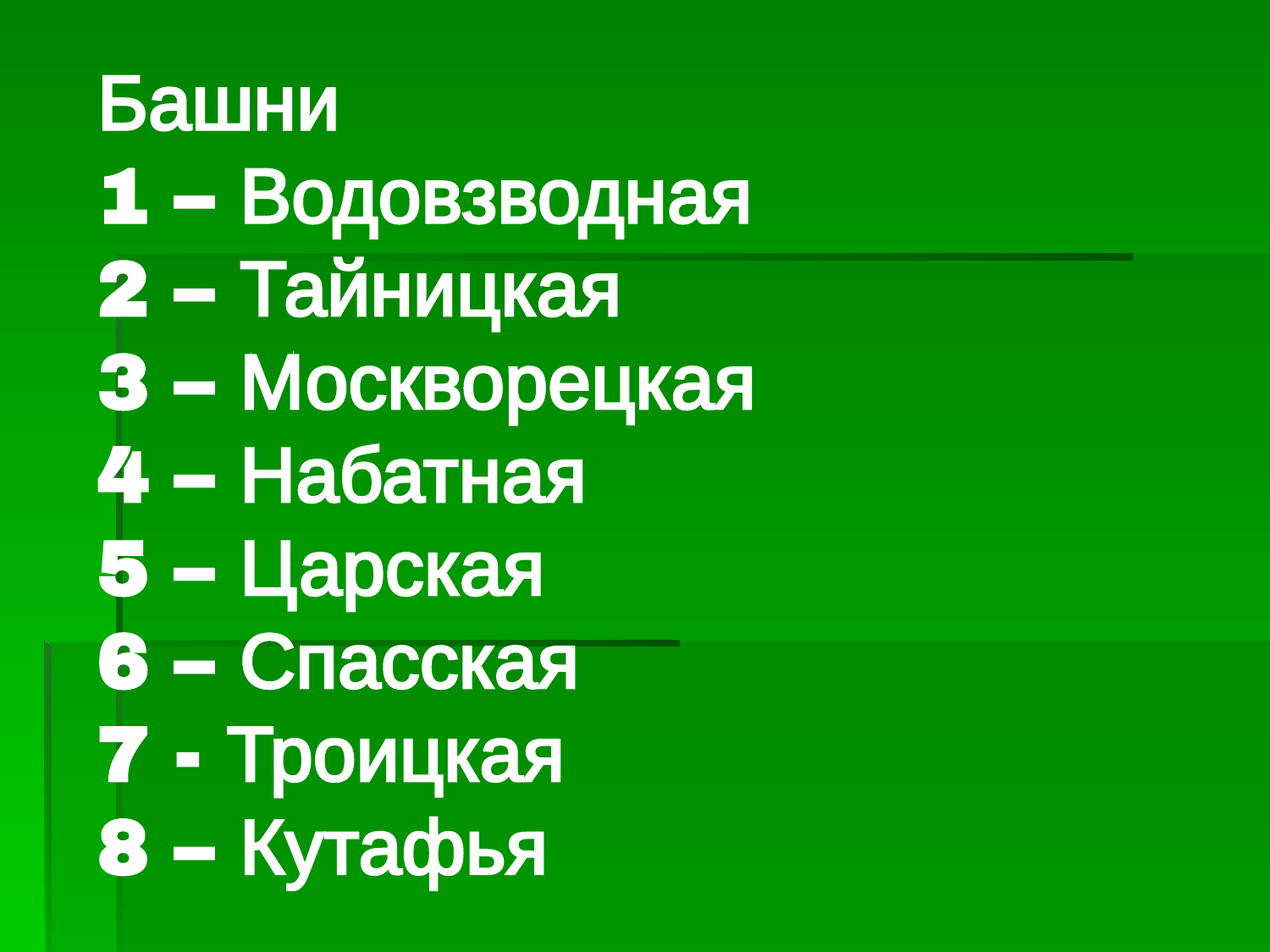

Башни
1 – Водовзводная
2 – Тайницкая
3 – Москворецкая
4 – Набатная
5 – Царская
6 – Спасская
7 - Троицкая
8 – Кутафья